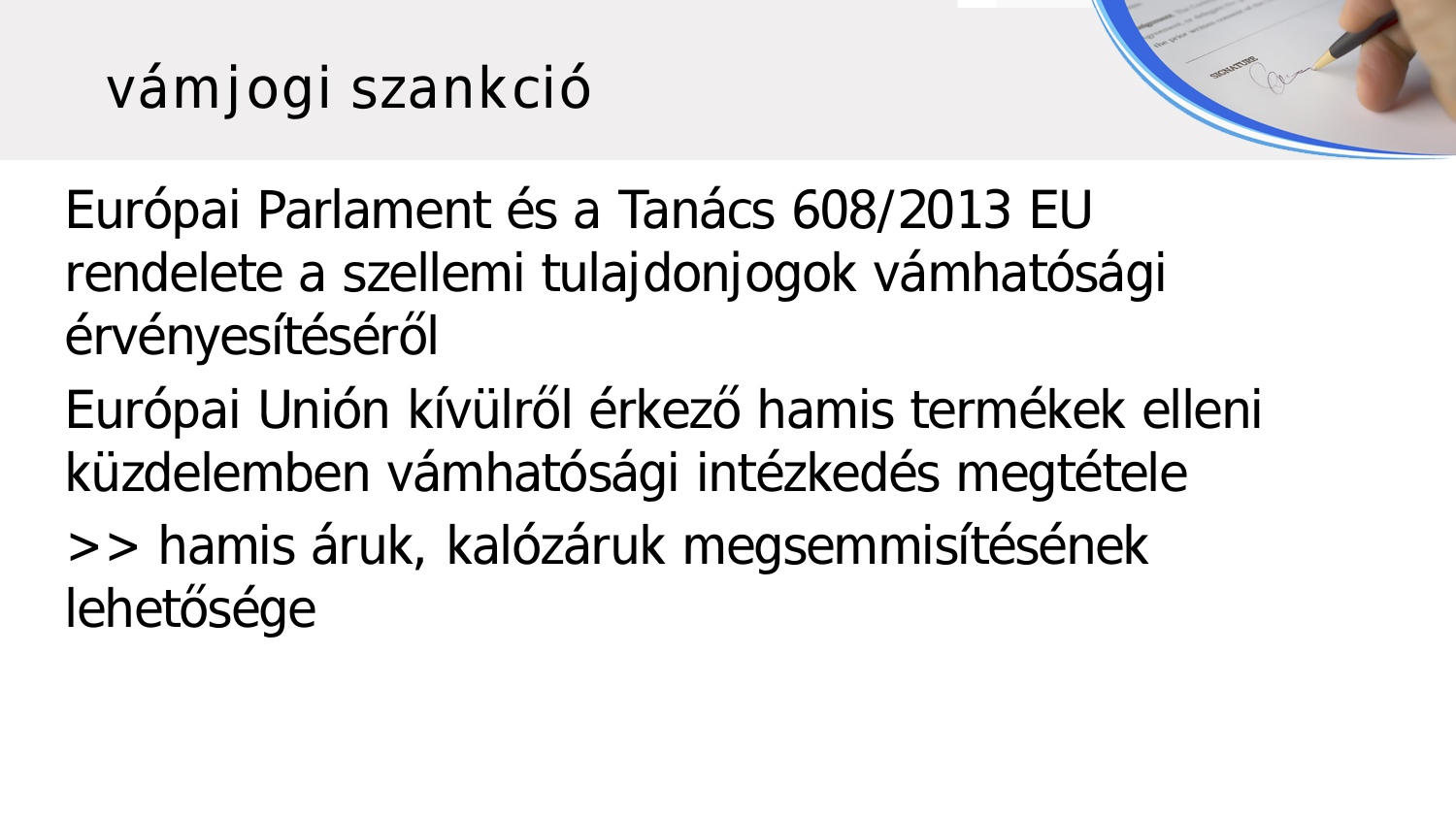

vámjogi szankció
Európai Parlament és a Tanács 608/2013 EU rendelete a szellemi tulajdonjogok vámhatósági érvényesítéséről
Európai Unión kívülről érkező hamis termékek elleni küzdelemben vámhatósági intézkedés megtétele
>> hamis áruk, kalózáruk megsemmisítésének lehetősége